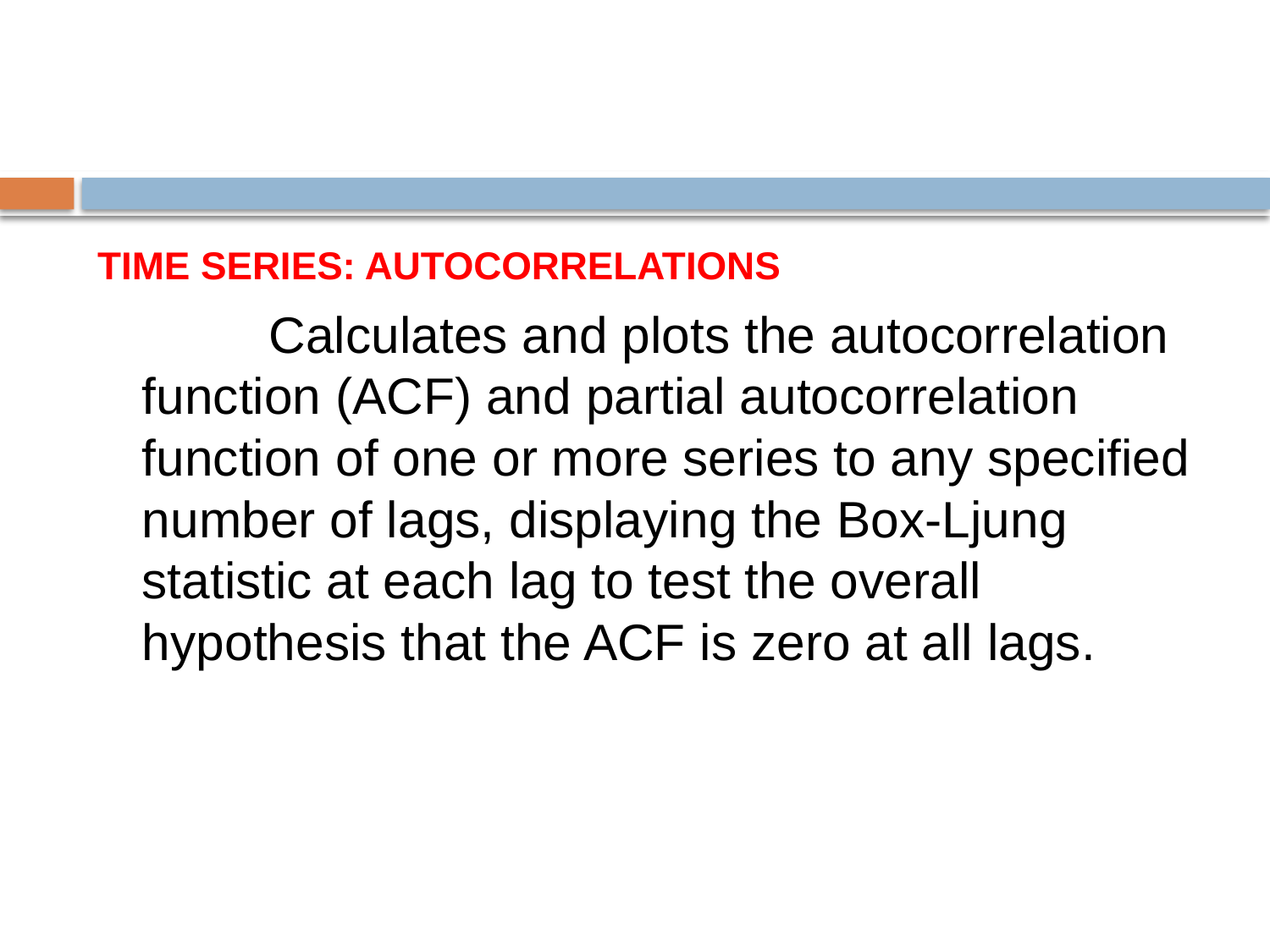

#
TIME SERIES: AUTOCORRELATIONS
		Calculates and plots the autocorrelation function (ACF) and partial autocorrelation function of one or more series to any specified number of lags, displaying the Box-Ljung statistic at each lag to test the overall hypothesis that the ACF is zero at all lags.